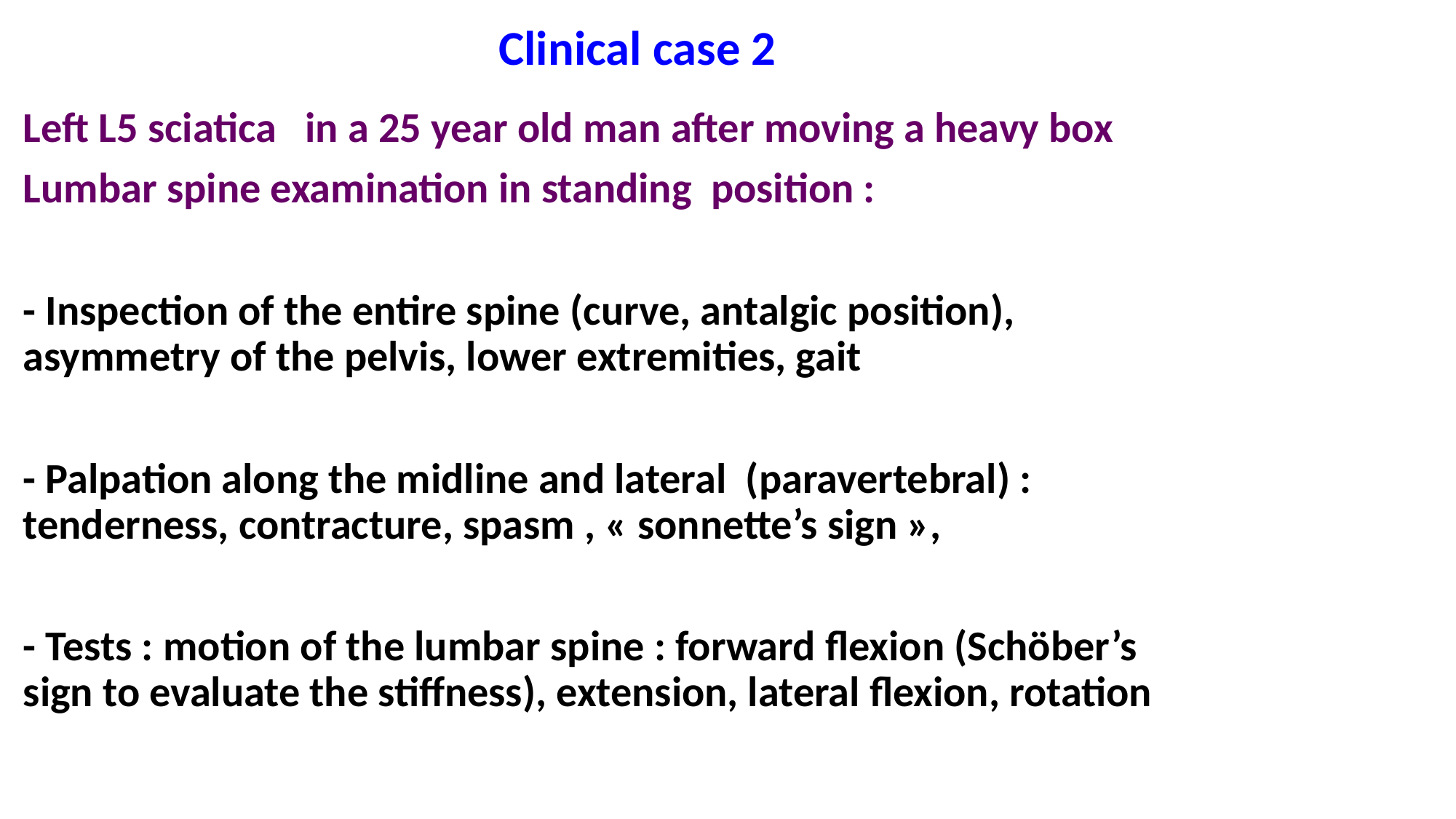

Clinical case 2
Left L5 sciatica   in a 25 year old man after moving a heavy box
Lumbar spine examination in standing  position :

- Inspection of the entire spine (curve, antalgic position),  asymmetry of the pelvis, lower extremities, gait

- Palpation along the midline and lateral  (paravertebral) : tenderness, contracture, spasm , « sonnette’s sign »,

- Tests : motion of the lumbar spine : forward flexion (Schöber’s sign to evaluate the stiffness), extension, lateral flexion, rotation